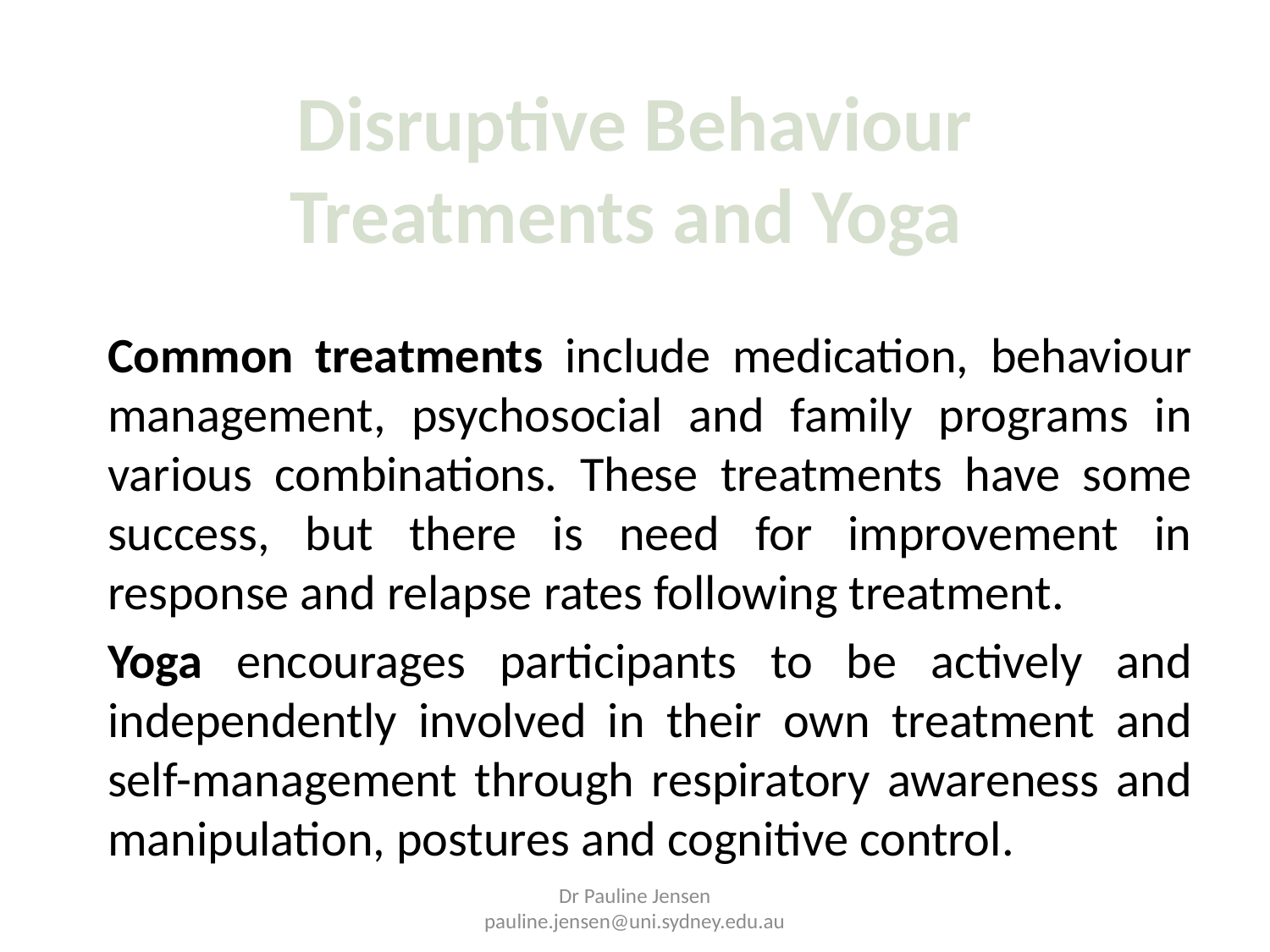

# Disruptive Behaviour Treatments and Yoga

Common treatments include medication, behaviour management, psychosocial and family programs in various combinations. These treatments have some success, but there is need for improvement in response and relapse rates following treatment.
Yoga encourages participants to be actively and independently involved in their own treatment and self-management through respiratory awareness and manipulation, postures and cognitive control.

Dr Pauline Jensen pauline.jensen@uni.sydney.edu.au